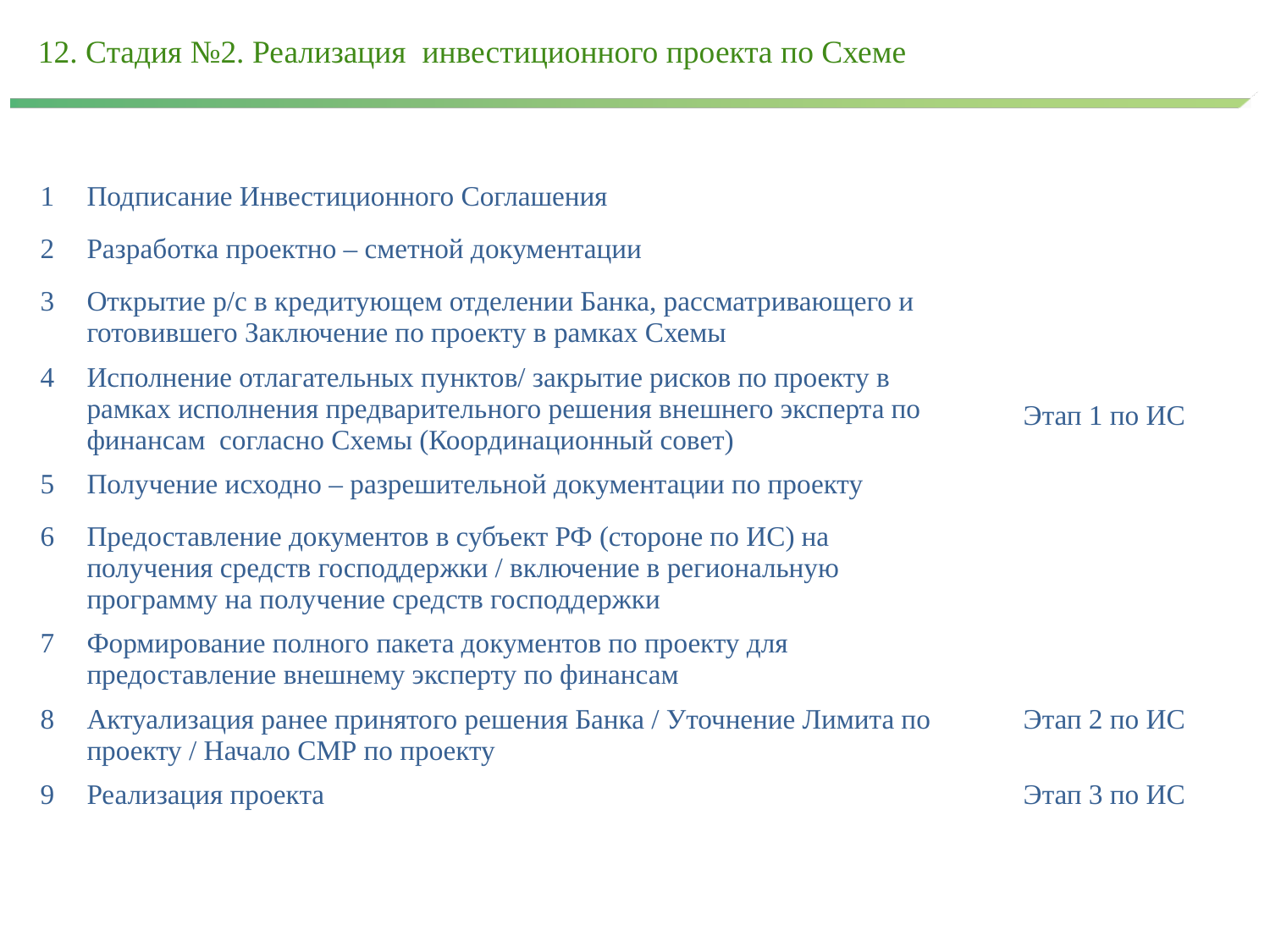

12. Стадия №2. Реализация  инвестиционного проекта по Схеме
|  |  |  |
| --- | --- | --- |
| 1 | Подписание Инвестиционного Соглашения | Этап 1 по ИС |
| 2 | Разработка проектно – сметной документации |  |
| 3 | Открытие р/с в кредитующем отделении Банка, рассматривающего и готовившего Заключение по проекту в рамках Схемы |  |
| 4 | Исполнение отлагательных пунктов/ закрытие рисков по проекту в рамках исполнения предварительного решения внешнего эксперта по финансам согласно Схемы (Координационный совет) |  |
| 5 | Получение исходно – разрешительной документации по проекту |  |
| 6 | Предоставление документов в субъект РФ (стороне по ИС) на получения средств господдержки / включение в региональную программу на получение средств господдержки |  |
| 7 | Формирование полного пакета документов по проекту для предоставление внешнему эксперту по финансам |  |
| 8 | Актуализация ранее принятого решения Банка / Уточнение Лимита по проекту / Начало СМР по проекту | Этап 2 по ИС |
| 9 | Реализация проекта | Этап 3 по ИС |